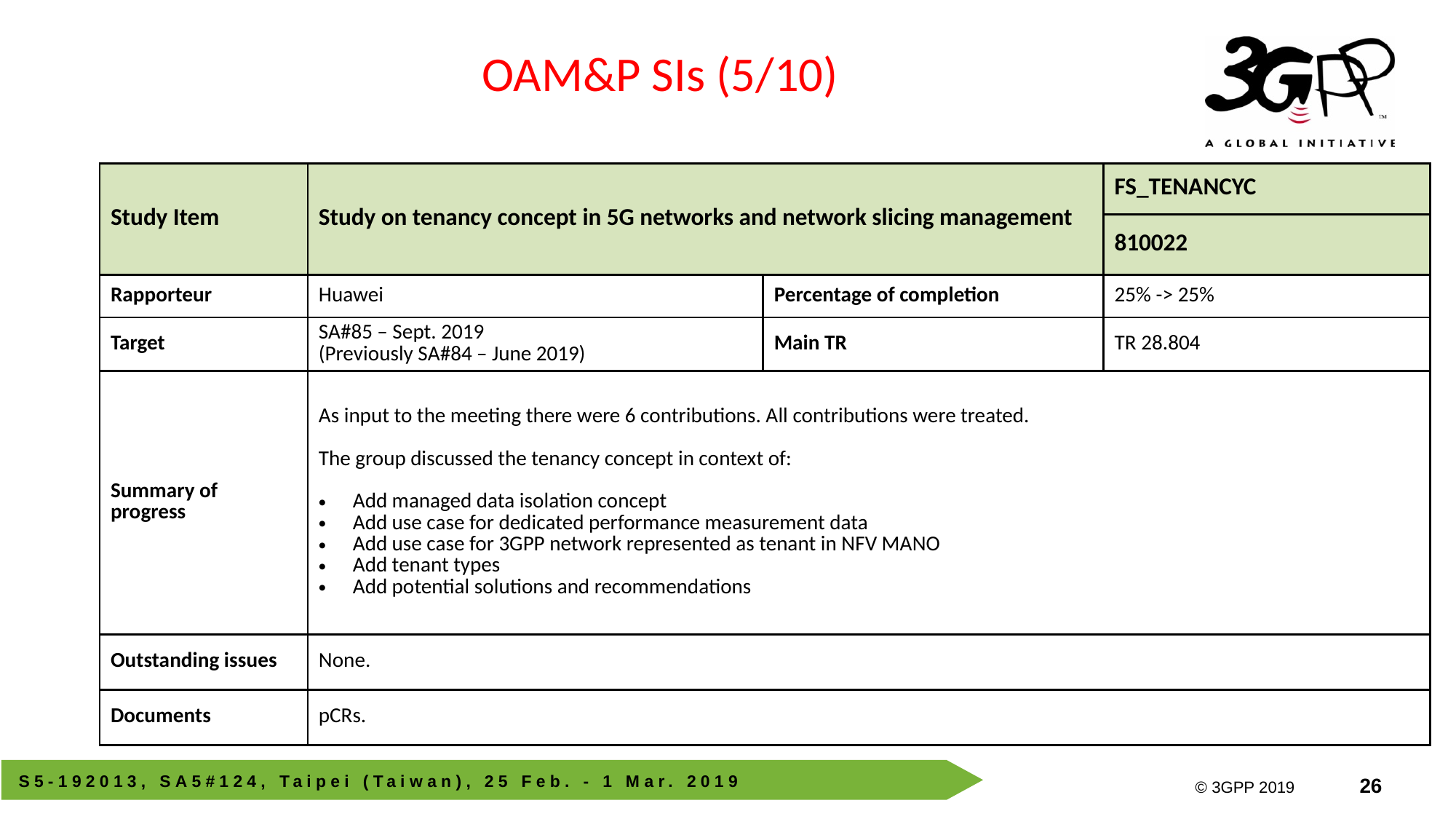

OAM&P SIs (5/10)
| Study Item | Study on tenancy concept in 5G networks and network slicing management |  | FS\_TENANCYC |
| --- | --- | --- | --- |
|  |  |  | 810022 |
| Rapporteur | Huawei | Percentage of completion | 25% -> 25% |
| Target | SA#85 – Sept. 2019 (Previously SA#84 – June 2019) | Main TR | TR 28.804 |
| Summary of progress | As input to the meeting there were 6 contributions. All contributions were treated. The group discussed the tenancy concept in context of: Add managed data isolation concept Add use case for dedicated performance measurement data Add use case for 3GPP network represented as tenant in NFV MANO Add tenant types Add potential solutions and recommendations |  |  |
| Outstanding issues | None. |  |  |
| Documents | pCRs. |  |  |